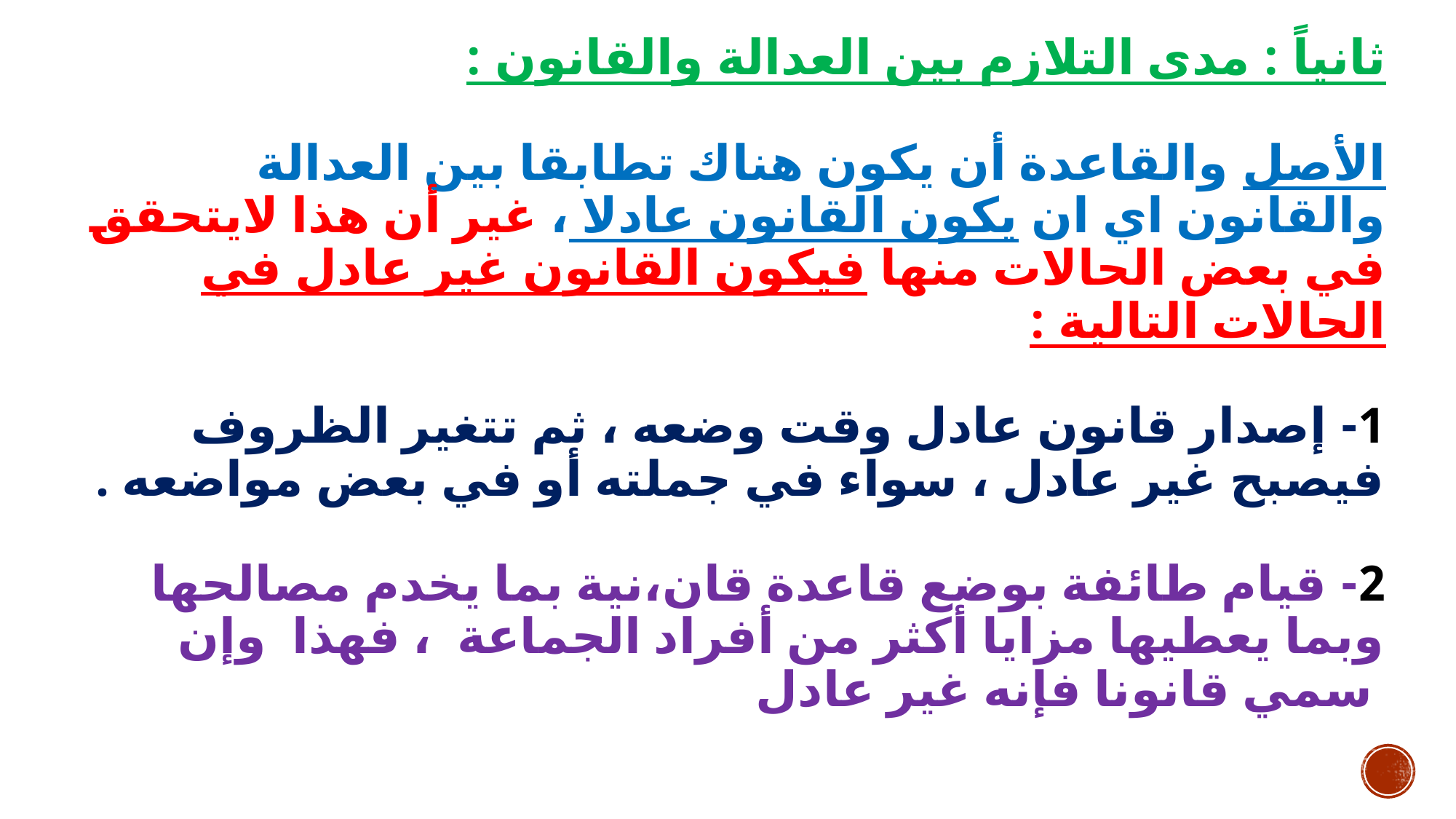

# ثانياً : مدى التلازم بين العدالة والقانون : الأصل والقاعدة أن يكون هناك تطابقا بين العدالة والقانون اي ان يكون القانون عادلا ، غير أن هذا لايتحقق في بعض الحالات منها فيكون القانون غير عادل في الحالات التالية : 1- إصدار قانون عادل وقت وضعه ، ثم تتغير الظروف فيصبح غير عادل ، سواء في جملته أو في بعض مواضعه . 2- قيام طائفة بوضع قاعدة قان،نية بما يخدم مصالحها وبما يعطيها مزايا أكثر من أفراد الجماعة  ، فهذا  وإن سمي قانونا فإنه غير عادل